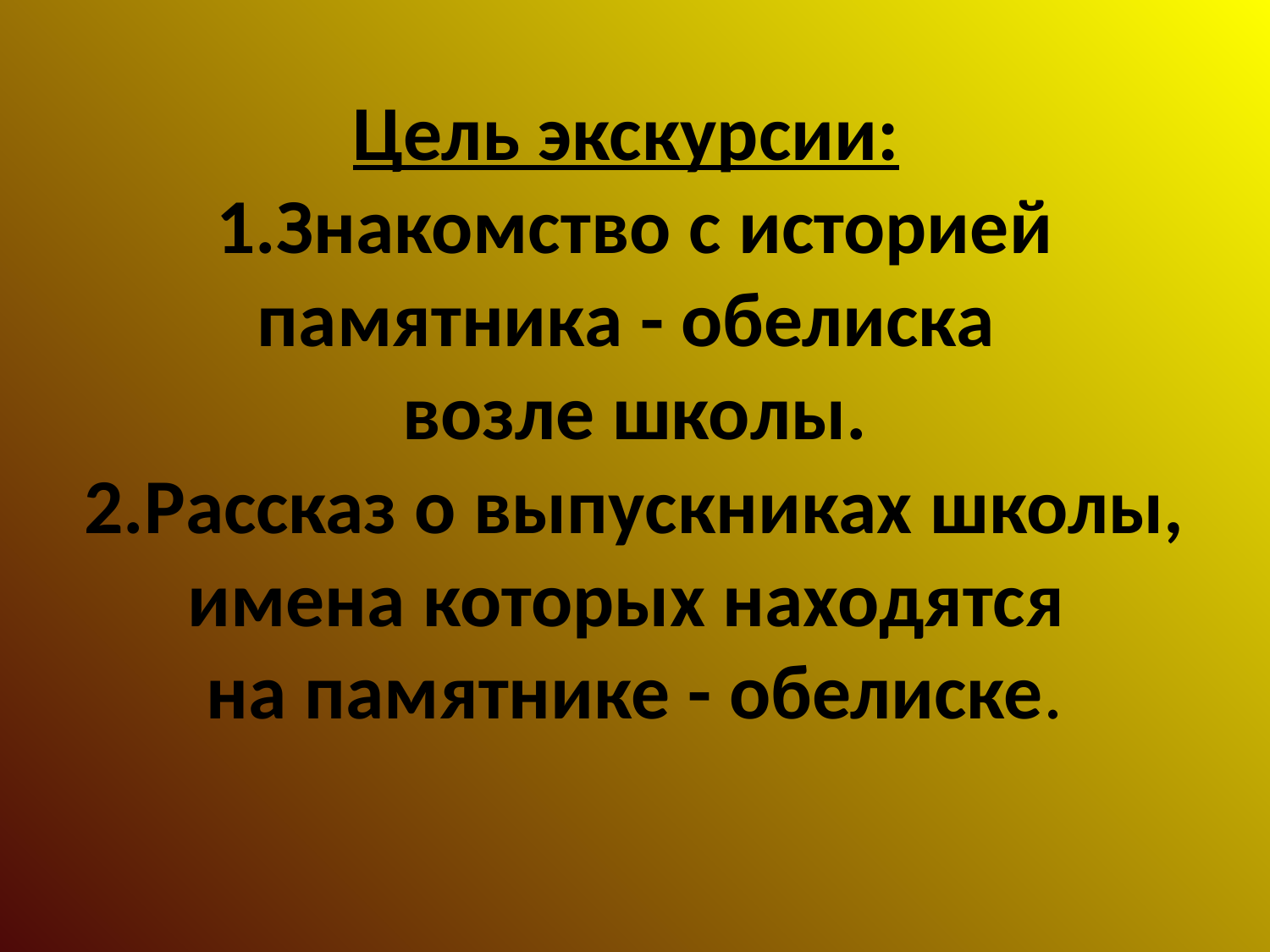

# Цель экскурсии: 1.Знакомство с историей памятника - обелиска возле школы. 2.Рассказ о выпускниках школы, имена которых находятся на памятнике - обелиске.